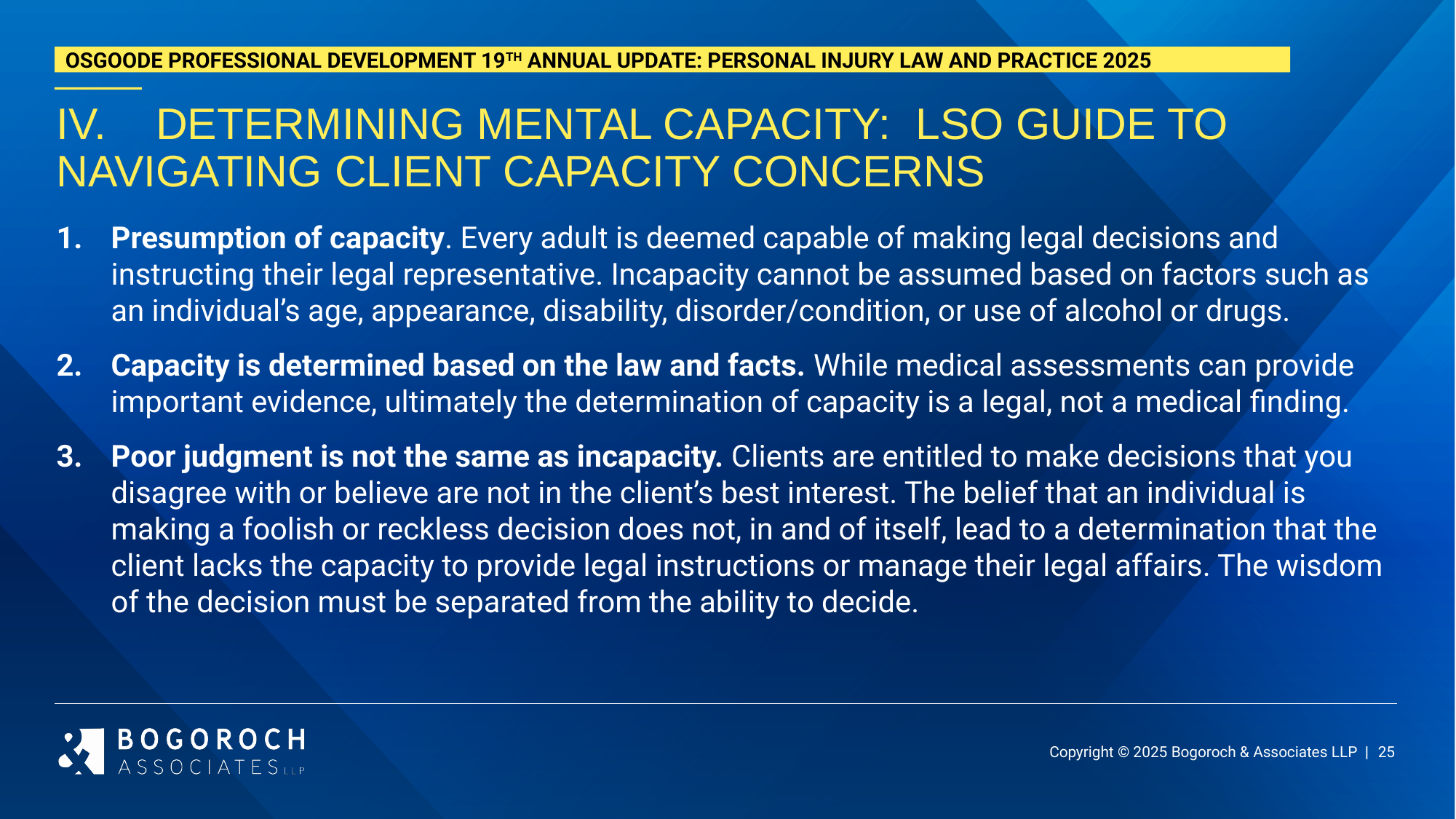

IV. 	DETERMINING MENTAL CAPACITY:  LSO GUIDE TO 	NAVIGATING CLIENT CAPACITY CONCERNS
Presumption of capacity. Every adult is deemed capable of making legal decisions and instructing their legal representative. Incapacity cannot be assumed based on factors such as an individual’s age, appearance, disability, disorder/condition, or use of alcohol or drugs.
Capacity is determined based on the law and facts. While medical assessments can provide important evidence, ultimately the determination of capacity is a legal, not a medical finding.
Poor judgment is not the same as incapacity. Clients are entitled to make decisions that you disagree with or believe are not in the client’s best interest. The belief that an individual is making a foolish or reckless decision does not, in and of itself, lead to a determination that the client lacks the capacity to provide legal instructions or manage their legal affairs. The wisdom of the decision must be separated from the ability to decide.